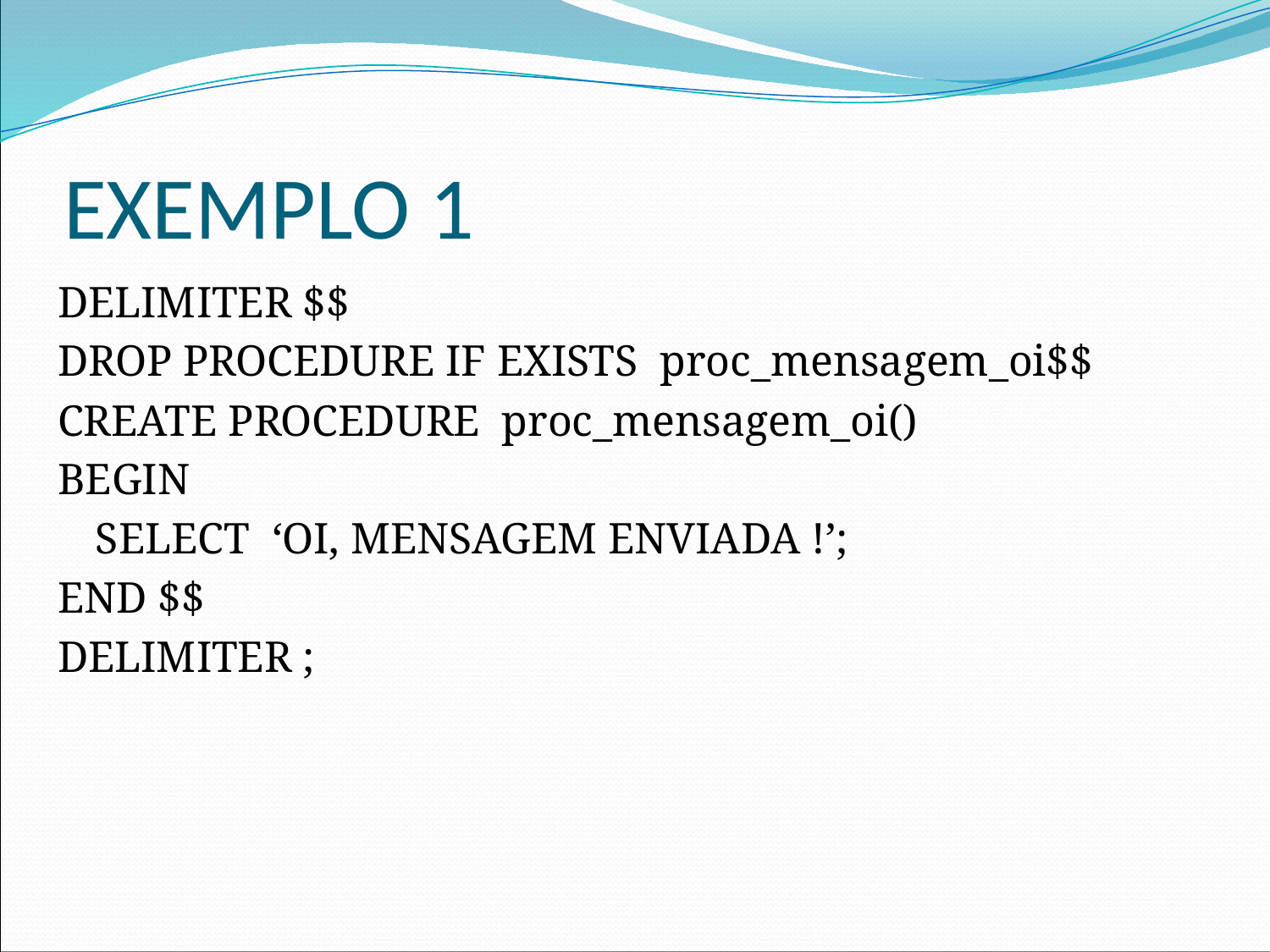

# EXEMPLO 1
DELIMITER $$
DROP PROCEDURE IF EXISTS  proc_mensagem_oi$$
CREATE PROCEDURE  proc_mensagem_oi()
BEGIN
	SELECT  ‘OI, MENSAGEM ENVIADA !’;
END $$
DELIMITER ;